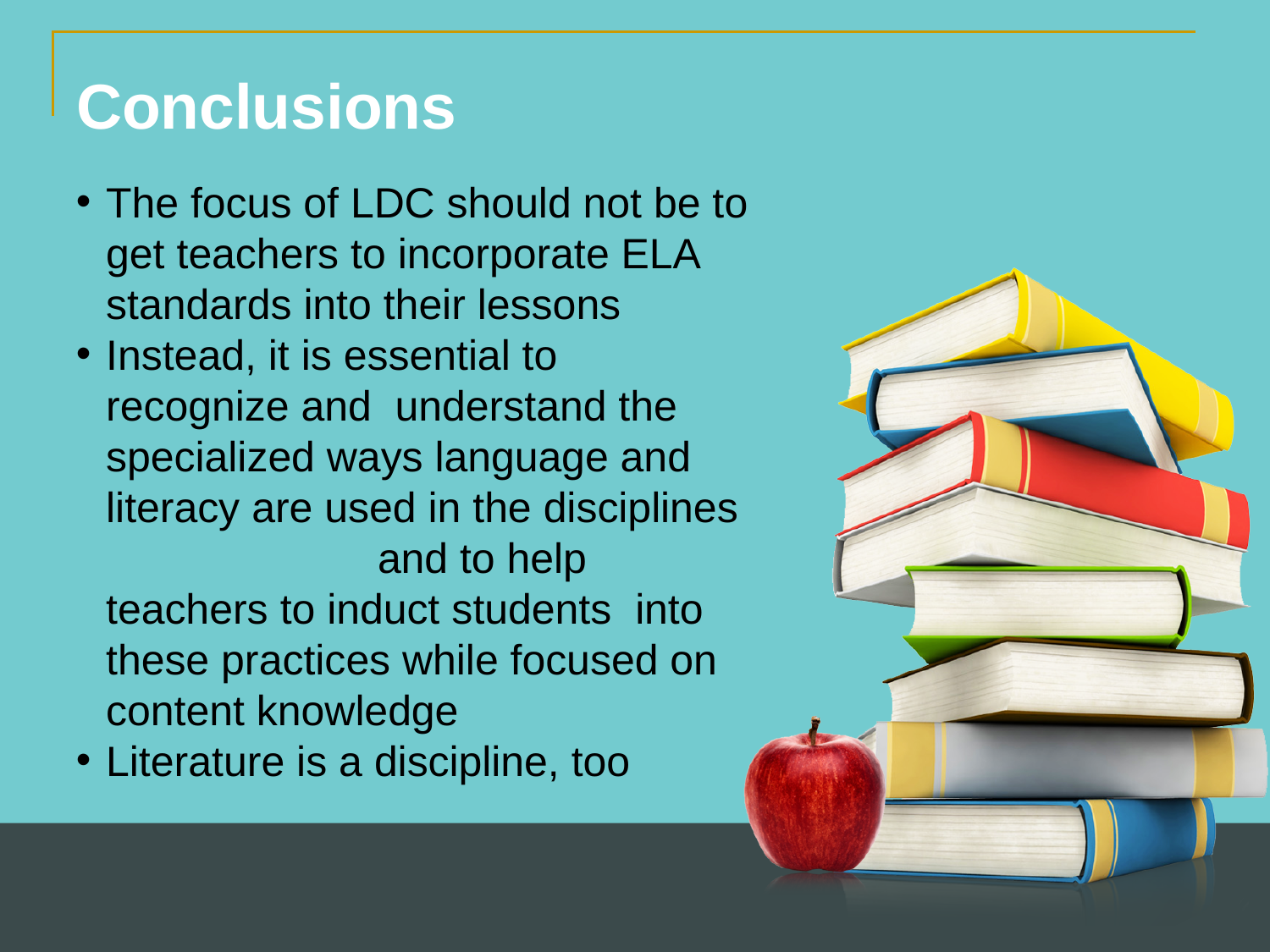

Conclusions

The focus of LDC should not be to get teachers to incorporate ELA standards into their lessons
Instead, it is essential to recognize and  understand the specialized ways language and literacy are used in the disciplines                        and to help teachers to induct students  into these practices while focused on content knowledge
Literature is a discipline, too